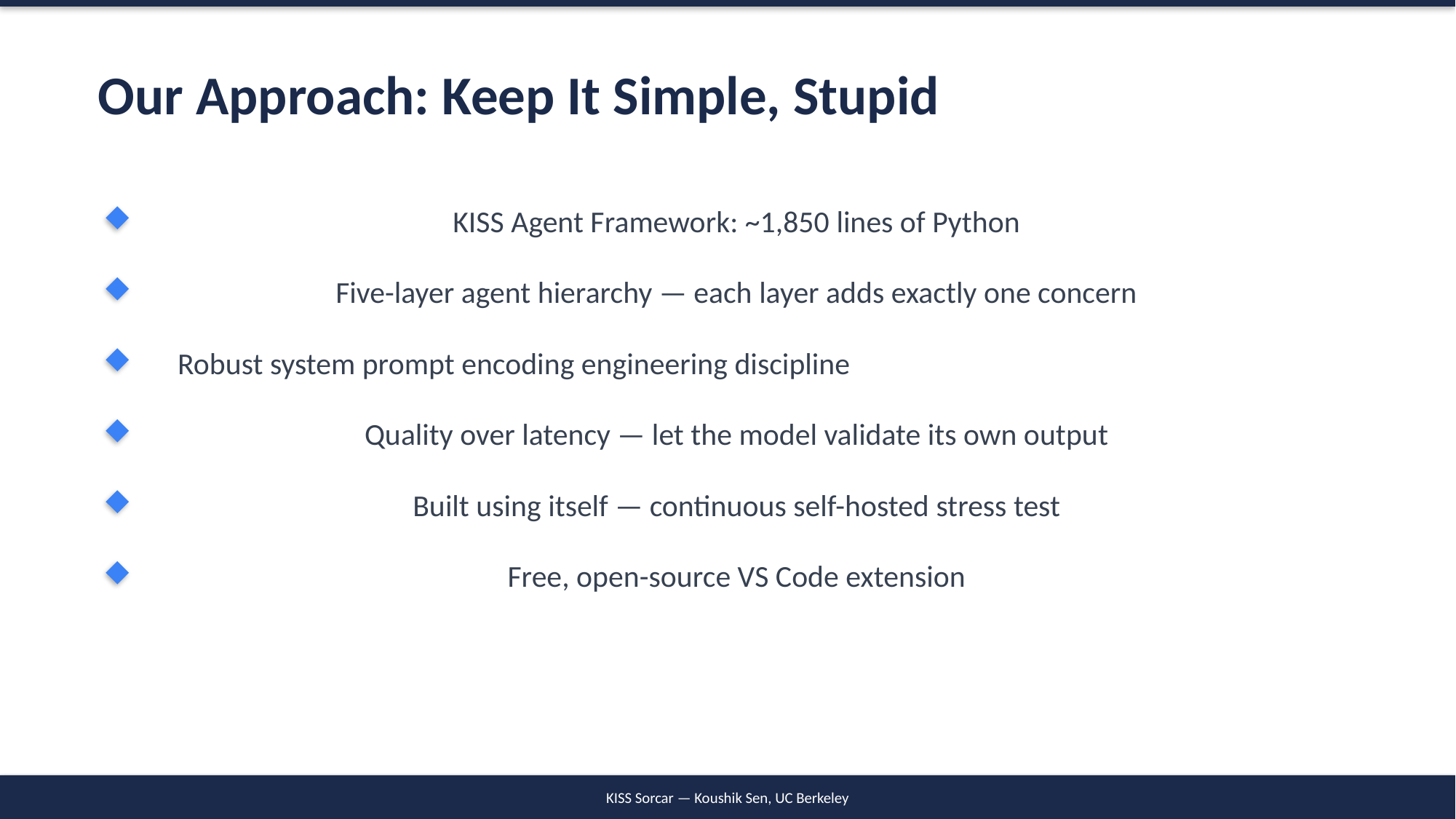

Our Approach: Keep It Simple, Stupid
KISS Agent Framework: ~1,850 lines of Python

Five-layer agent hierarchy — each layer adds exactly one concern

Robust system prompt encoding engineering discipline

Quality over latency — let the model validate its own output

Built using itself — continuous self-hosted stress test

Free, open-source VS Code extension

KISS Sorcar — Koushik Sen, UC Berkeley